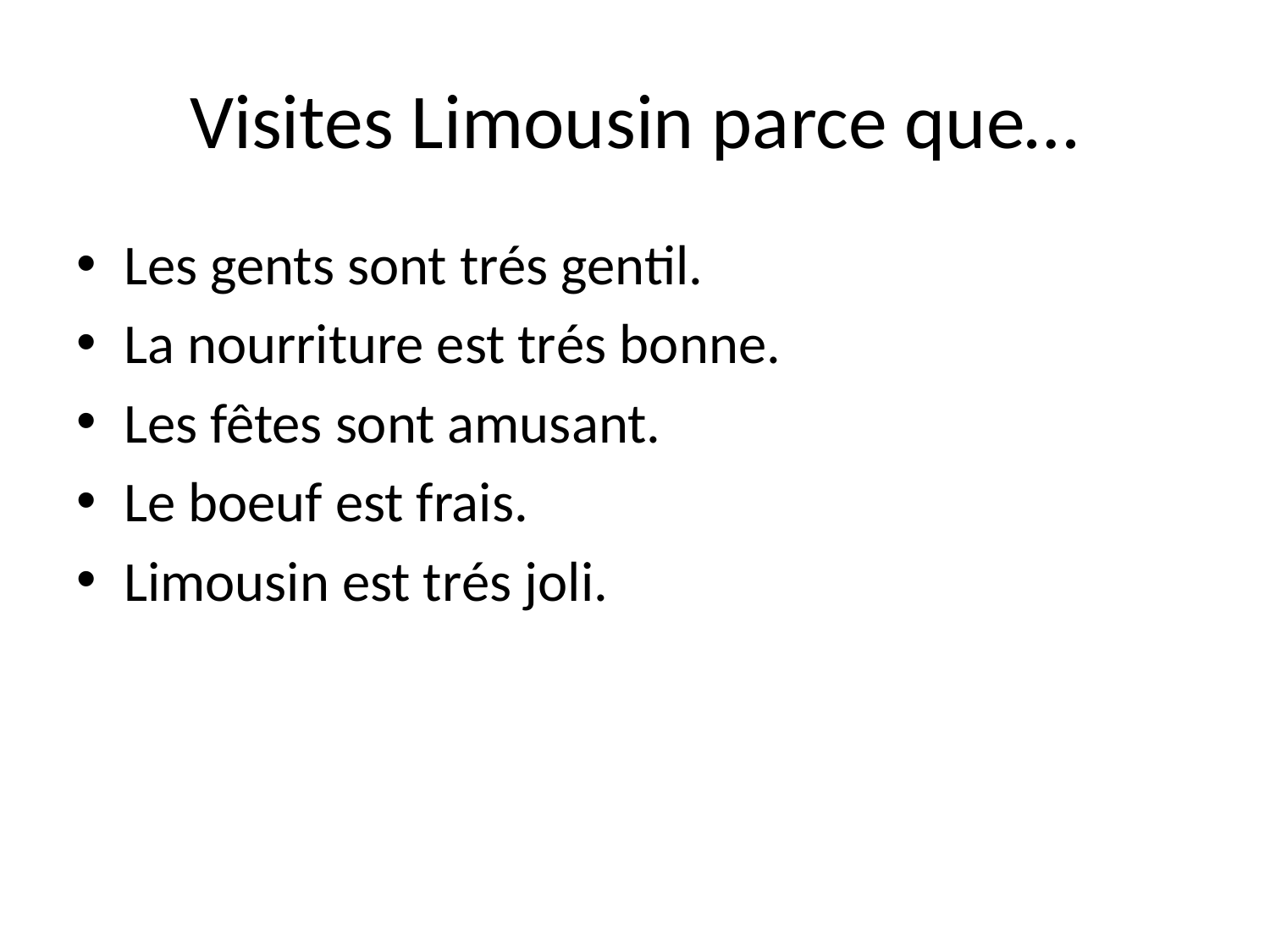

# Visites Limousin parce que…
Les gents sont trés gentil.
La nourriture est trés bonne.
Les fêtes sont amusant.
Le boeuf est frais.
Limousin est trés joli.